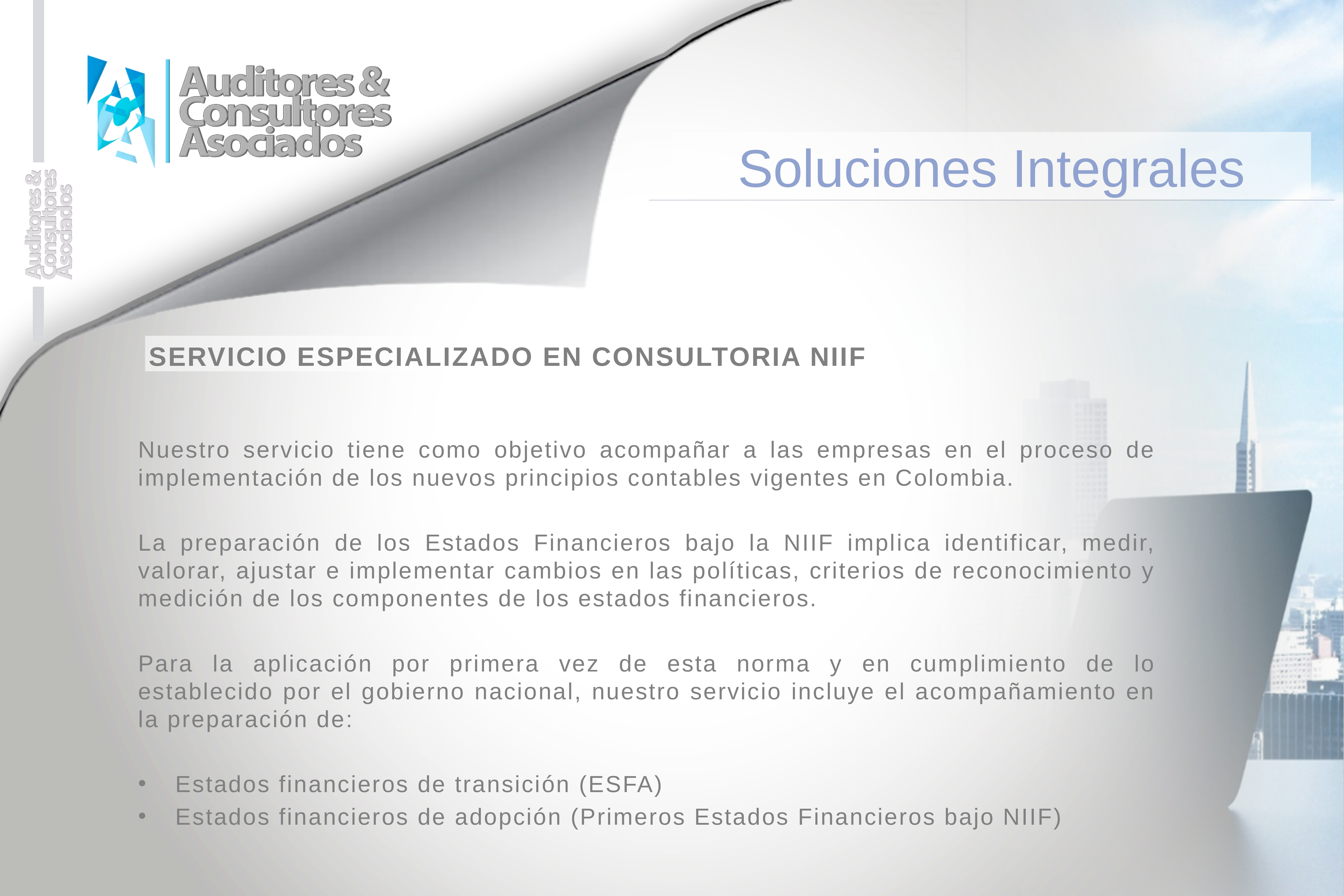

Soluciones Integrales

SERVICIO ESPECIALIZADO EN CONSULTORIA NIIF

Nuestro servicio tiene como objetivo acompañar a las empresas en el proceso de implementación de los nuevos principios contables vigentes en Colombia.

La preparación de los Estados Financieros bajo la NIIF implica identificar, medir, valorar, ajustar e implementar cambios en las políticas, criterios de reconocimiento y medición de los componentes de los estados financieros.

Para la aplicación por primera vez de esta norma y en cumplimiento de lo establecido por el gobierno nacional, nuestro servicio incluye el acompañamiento en la preparación de:

Estados financieros de transición (ESFA)
Estados financieros de adopción (Primeros Estados Financieros bajo NIIF)